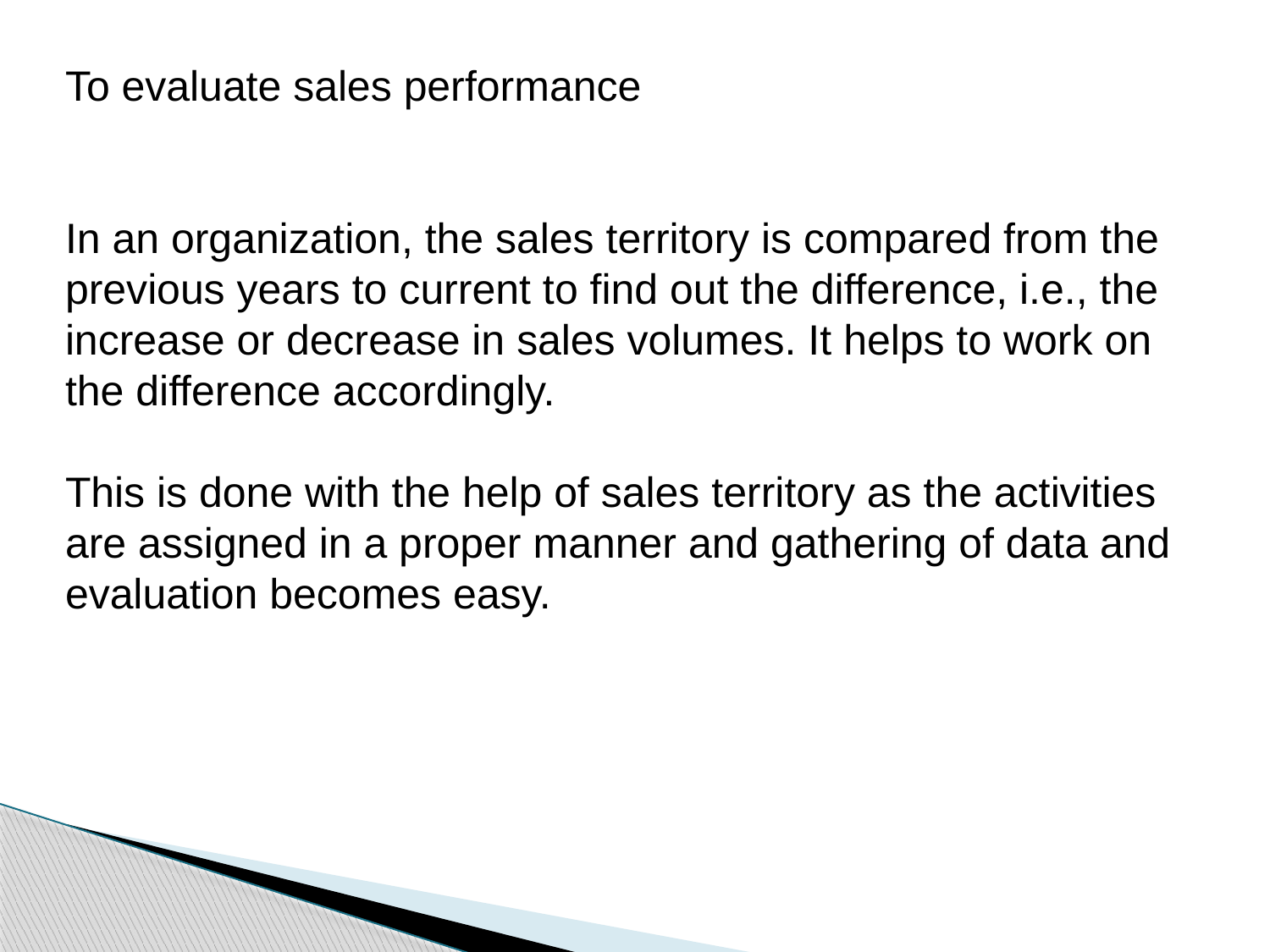

To evaluate sales performance

In an organization, the sales territory is compared from the previous years to current to find out the difference, i.e., the increase or decrease in sales volumes. It helps to work on the difference accordingly.

This is done with the help of sales territory as the activities are assigned in a proper manner and gathering of data and evaluation becomes easy.